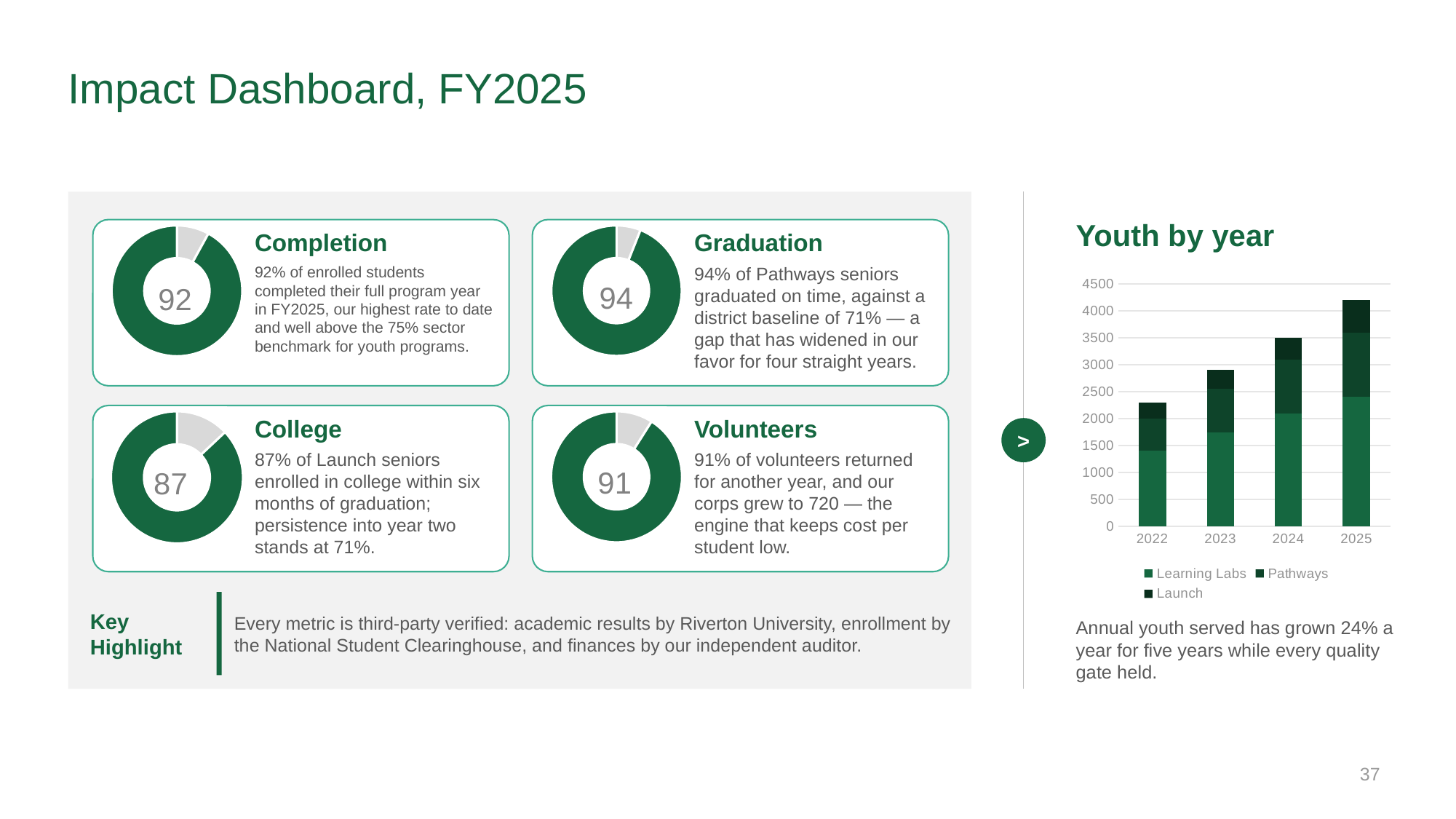

# Impact Dashboard, FY2025

### Chart

| Category | Completion |
|---|---|
| Rest | 8.0 |
| Rate | 92.0 |

### Chart

| Category | Graduation |
|---|---|
| Rest | 6.0 |
| Rate | 94.0 |
Completion
Graduation
92% of enrolled students completed their full program year in FY2025, our highest rate to date and well above the 75% sector benchmark for youth programs.
94% of Pathways seniors graduated on time, against a district baseline of 71% — a gap that has widened in our favor for four straight years.

### Chart

| Category | College |
|---|---|
| Rest | 13.0 |
| Rate | 87.0 |

### Chart

| Category | Volunteers |
|---|---|
| Rest | 9.0 |
| Rate | 91.0 |
College
Volunteers
87% of Launch seniors enrolled in college within six months of graduation; persistence into year two stands at 71%.
91% of volunteers returned for another year, and our corps grew to 720 — the engine that keeps cost per student low.

Every metric is third-party verified: academic results by Riverton University, enrollment by the National Student Clearinghouse, and finances by our independent auditor.
Key Highlight
>
Youth by year

### Chart

| Category | Learning Labs | Pathways | Launch |
|---|---|---|---|
| 2022 | 1400.0 | 600.0 | 300.0 |
| 2023 | 1750.0 | 800.0 | 350.0 |
| 2024 | 2100.0 | 1000.0 | 400.0 |
| 2025 | 2400.0 | 1200.0 | 600.0 |
Annual youth served has grown 24% a year for five years while every quality gate held.
37